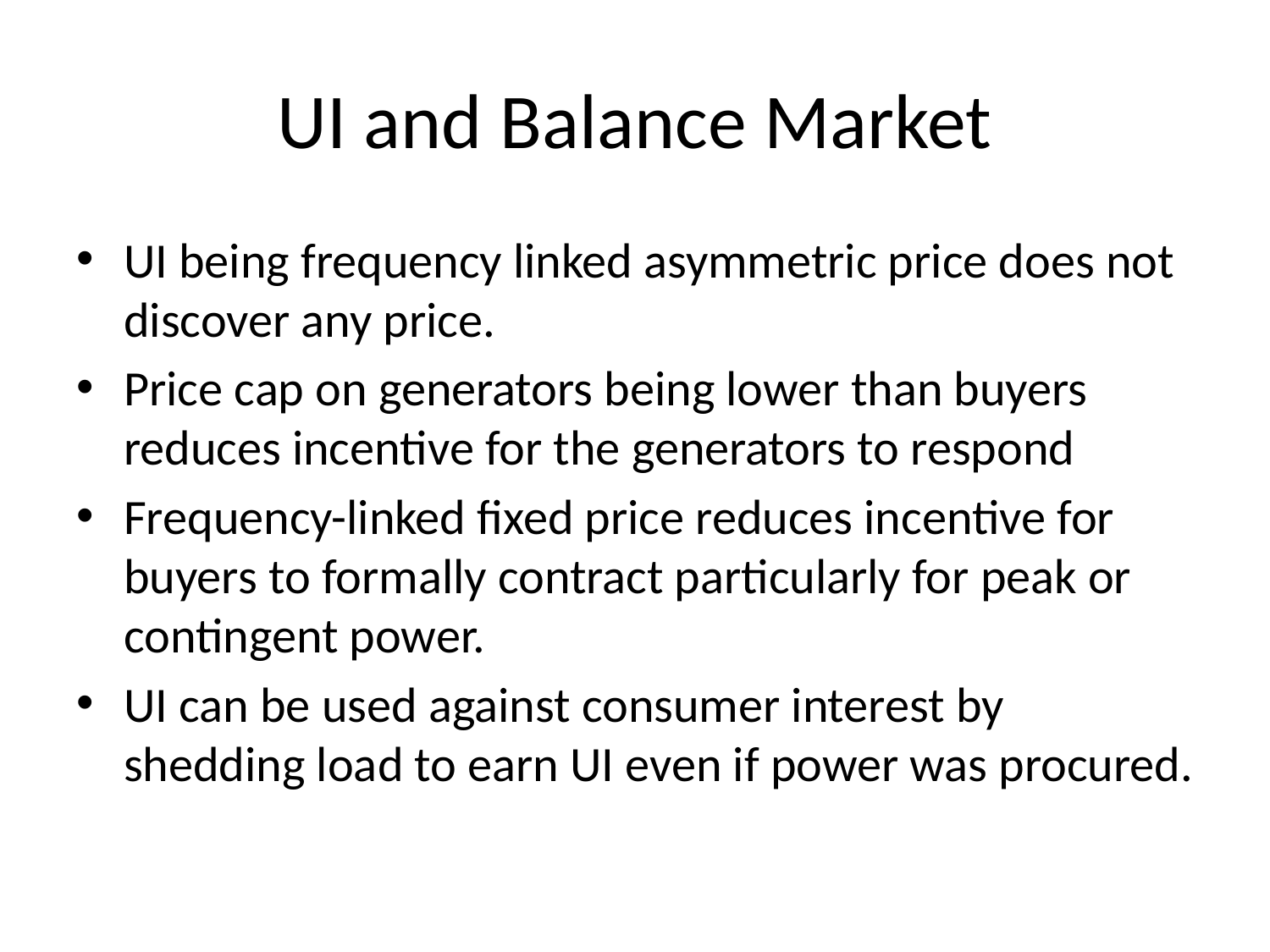

# UI and Balance Market
UI being frequency linked asymmetric price does not discover any price.
Price cap on generators being lower than buyers reduces incentive for the generators to respond
Frequency-linked fixed price reduces incentive for buyers to formally contract particularly for peak or contingent power.
UI can be used against consumer interest by shedding load to earn UI even if power was procured.